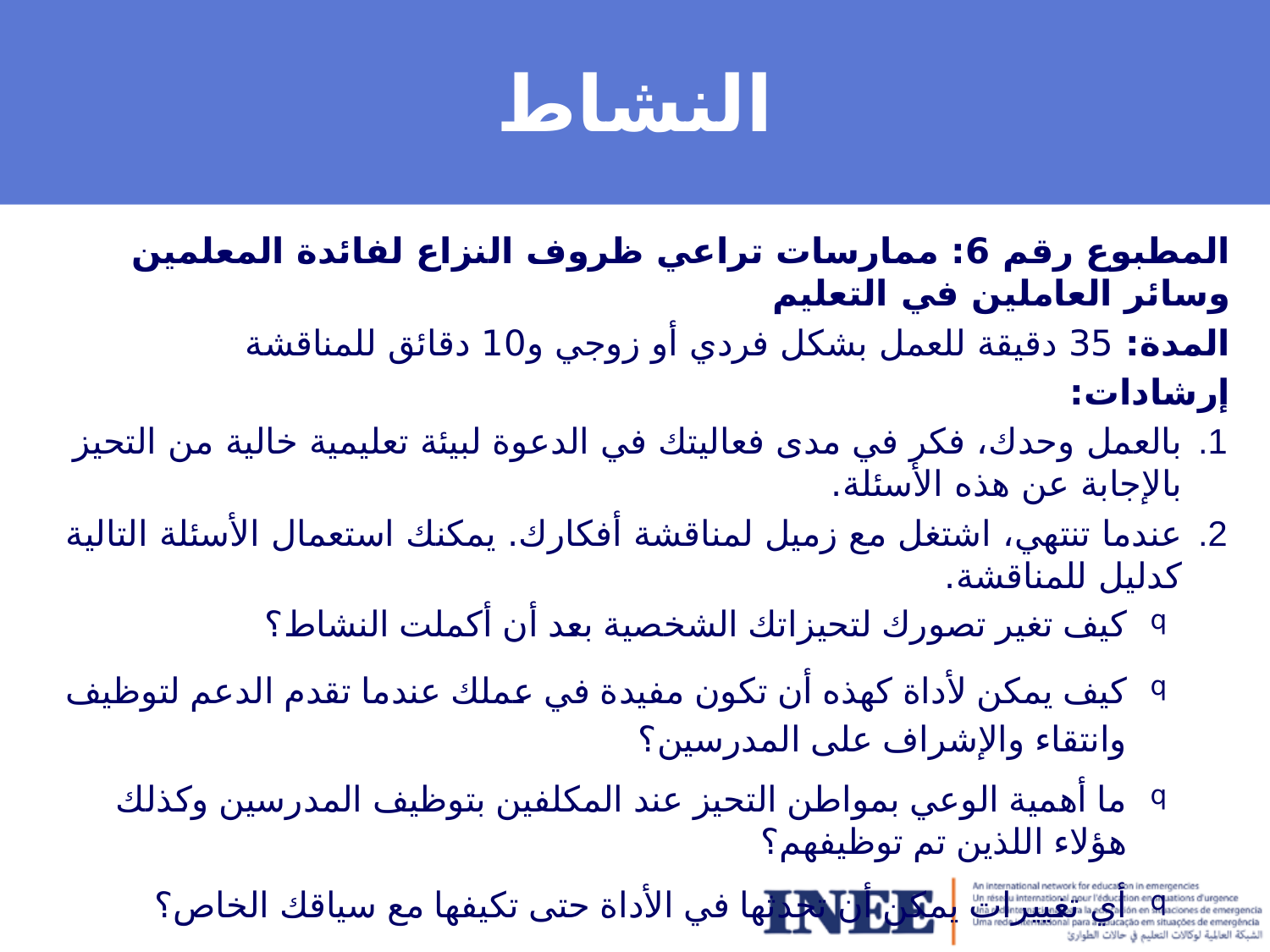

# النشاط
المطبوع رقم 6: ممارسات تراعي ظروف النزاع لفائدة المعلمين وسائر العاملين في التعليم
المدة: 35 دقيقة للعمل بشكل فردي أو زوجي و10 دقائق للمناقشة
إرشادات:
بالعمل وحدك، فكر في مدى فعاليتك في الدعوة لبيئة تعليمية خالية من التحيز بالإجابة عن هذه الأسئلة.
عندما تنتهي، اشتغل مع زميل لمناقشة أفكارك. يمكنك استعمال الأسئلة التالية كدليل للمناقشة.
كيف تغير تصورك لتحيزاتك الشخصية بعد أن أكملت النشاط؟
كيف يمكن لأداة كهذه أن تكون مفيدة في عملك عندما تقدم الدعم لتوظيف وانتقاء والإشراف على المدرسين؟
ما أهمية الوعي بمواطن التحيز عند المكلفين بتوظيف المدرسين وكذلك هؤلاء اللذين تم توظيفهم؟
أي تغييرات يمكن أن تحدثها في الأداة حتى تكيفها مع سياقك الخاص؟